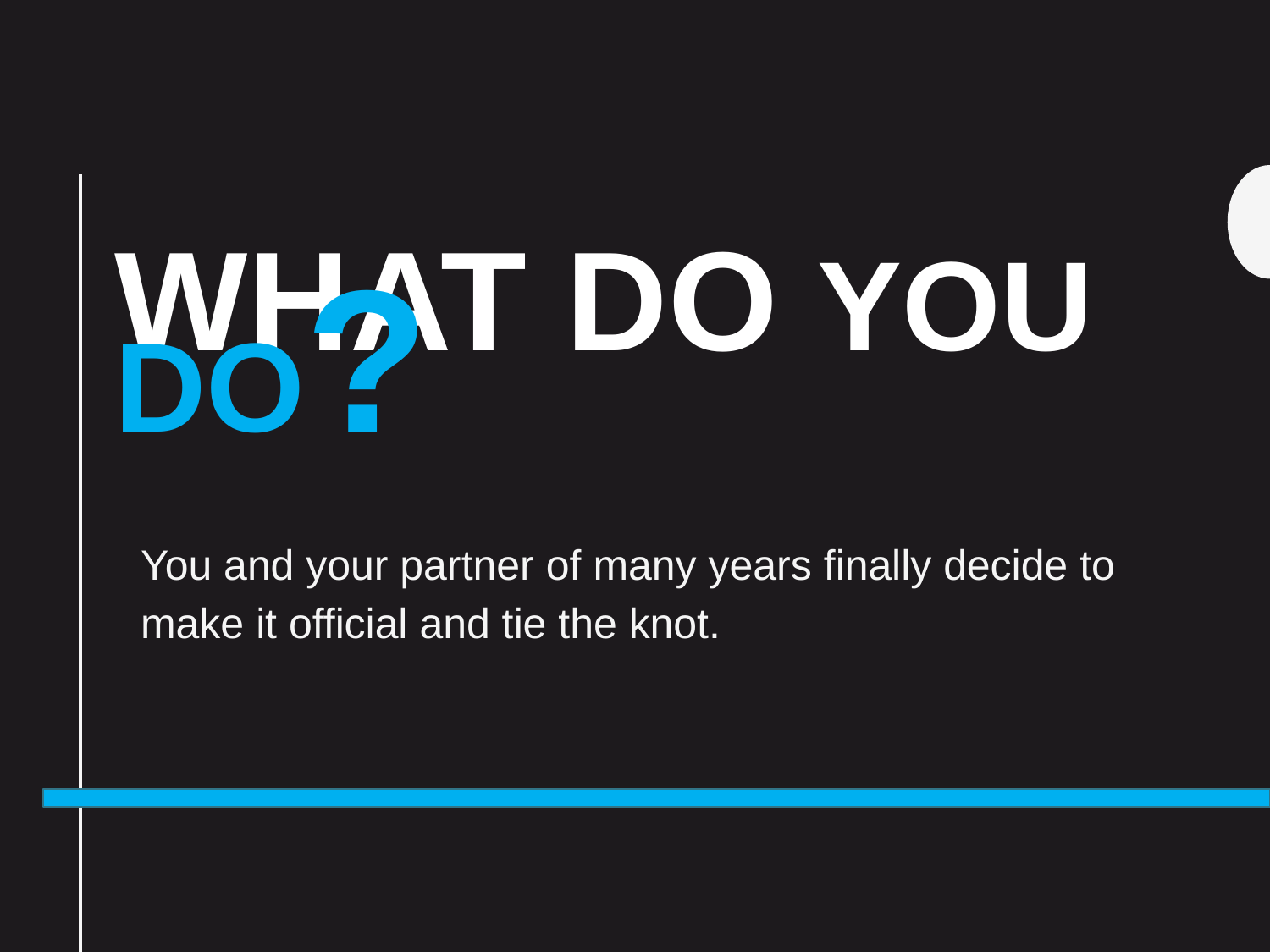

# What do you do?
You and your partner of many years finally decide to
make it official and tie the knot.